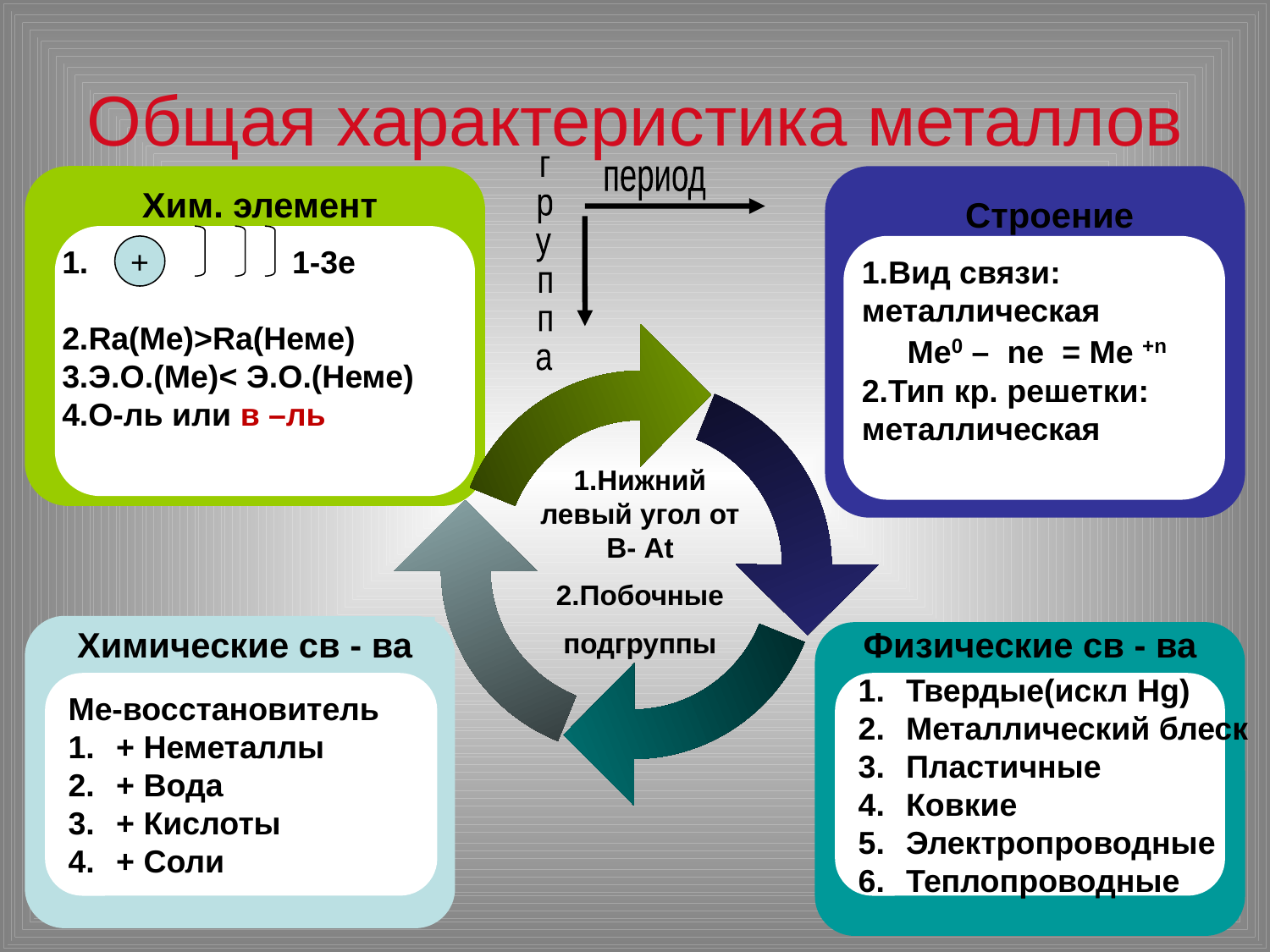

# Общая характеристика металлов
г
р
у
п
п
а

период

Хим. элемент
Строение

1.                       1-3е

2.Rа(Ме)>Ra(Неме)
3.Э.О.(Ме)< Э.О.(Неме)
4.О-ль или в –ль

+

1.Вид связи: металлическая
Ме0 –  ne  = Ме +n
2.Тип кр. решетки: металлическая

1.Нижний левый угол от В- At
2.Побочные
подгруппы

Химические св - ва
Физические св - ва

Ме-восстановитель
+ Неметаллы
+ Вода
+ Кислоты
+ Соли
Твердые(искл Hg)
Металлический блеск
Пластичные
Ковкие
Электропроводные
Теплопроводные